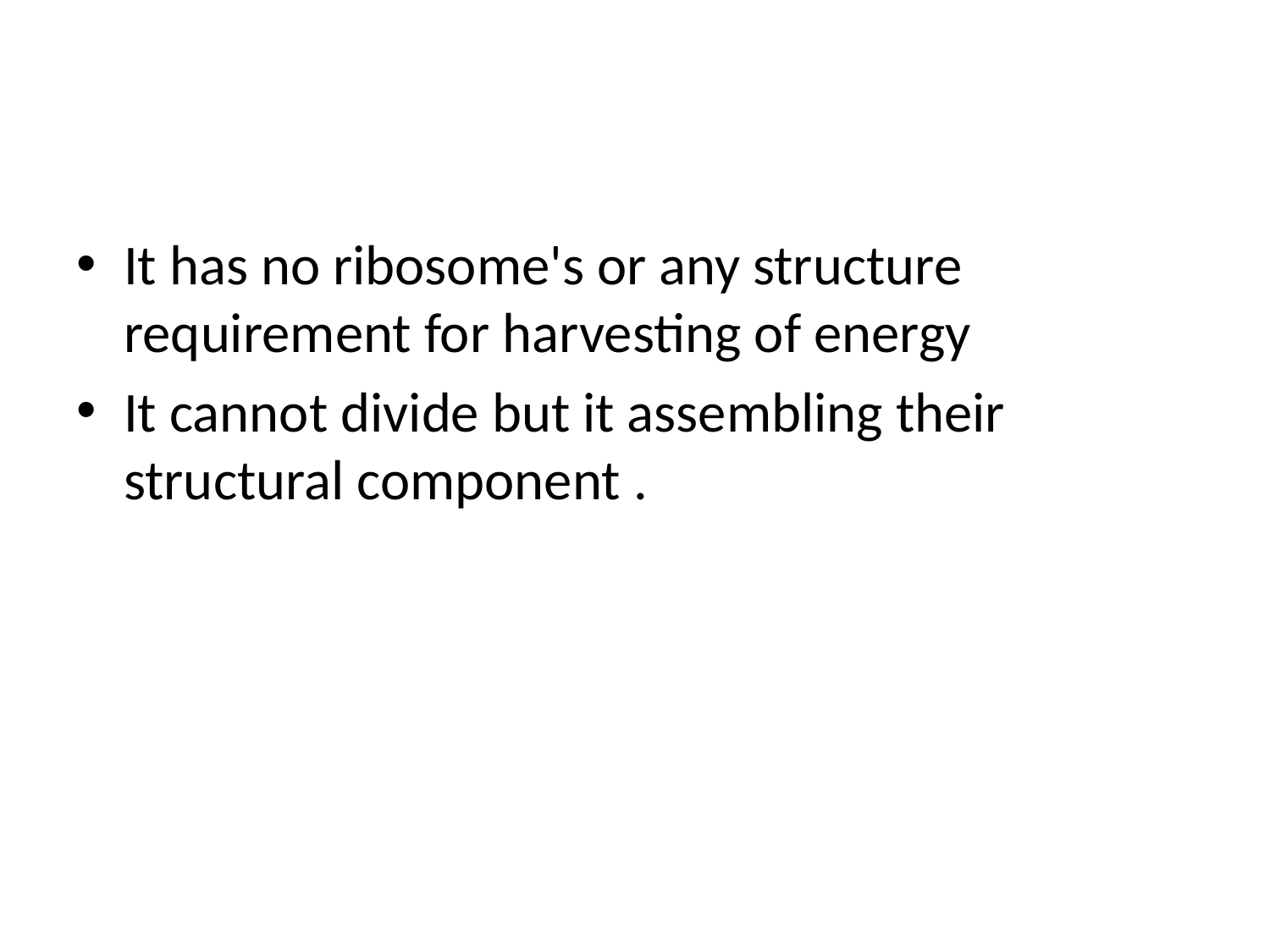

#
It has no ribosome's or any structure requirement for harvesting of energy
It cannot divide but it assembling their  structural component .